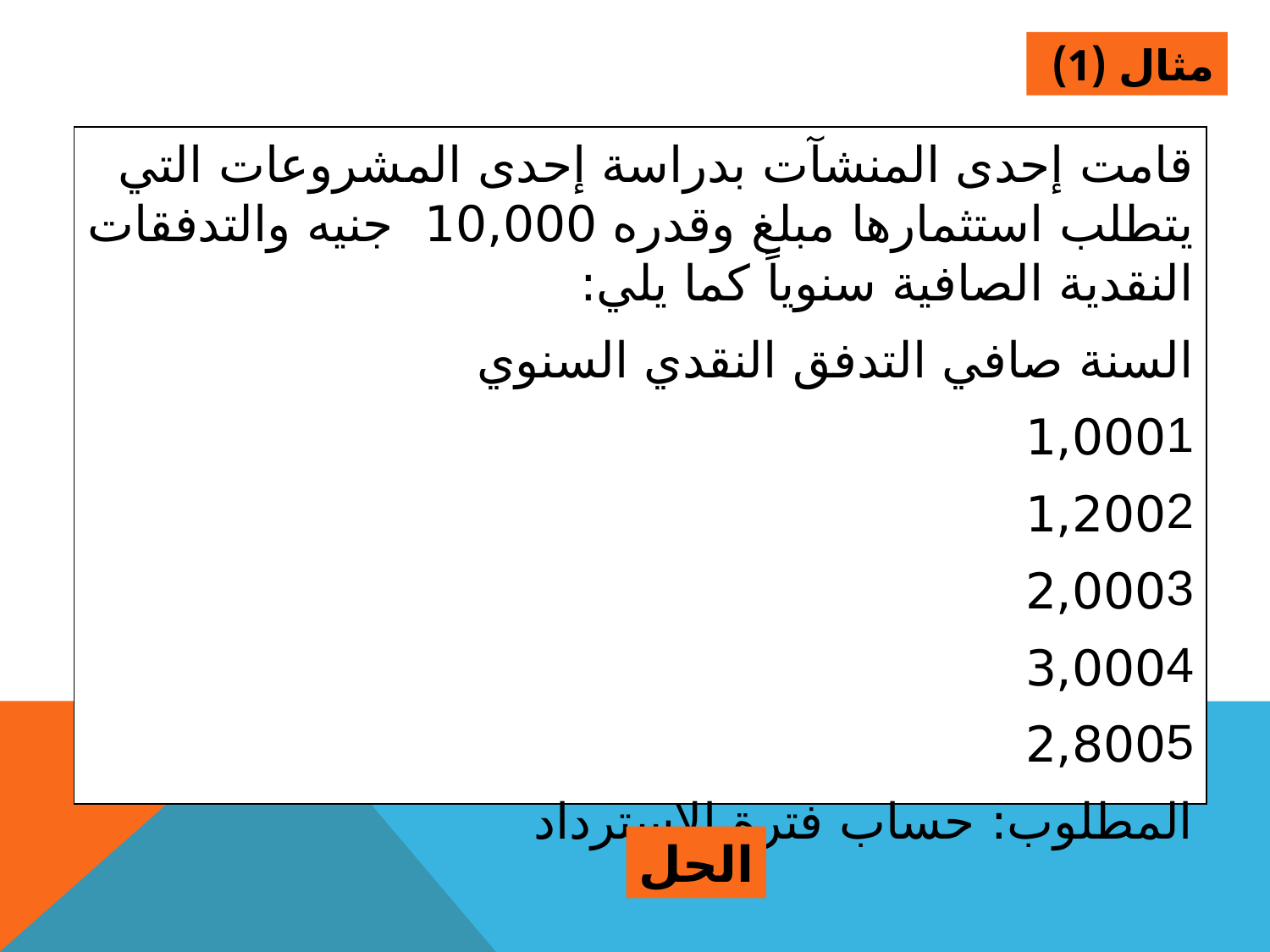

مثال (1)
قامت إحدى المنشآت بدراسة إحدى المشروعات التي يتطلب استثمارها مبلغ وقدره 10,000  جنيه والتدفقات النقدية الصافية سنوياً كما يلي:
السنة 	صافي التدفق النقدي السنوي
	1,000
	1,200
	2,000
	3,000
	2,800
المطلوب: حساب فترة الاسترداد

الحل